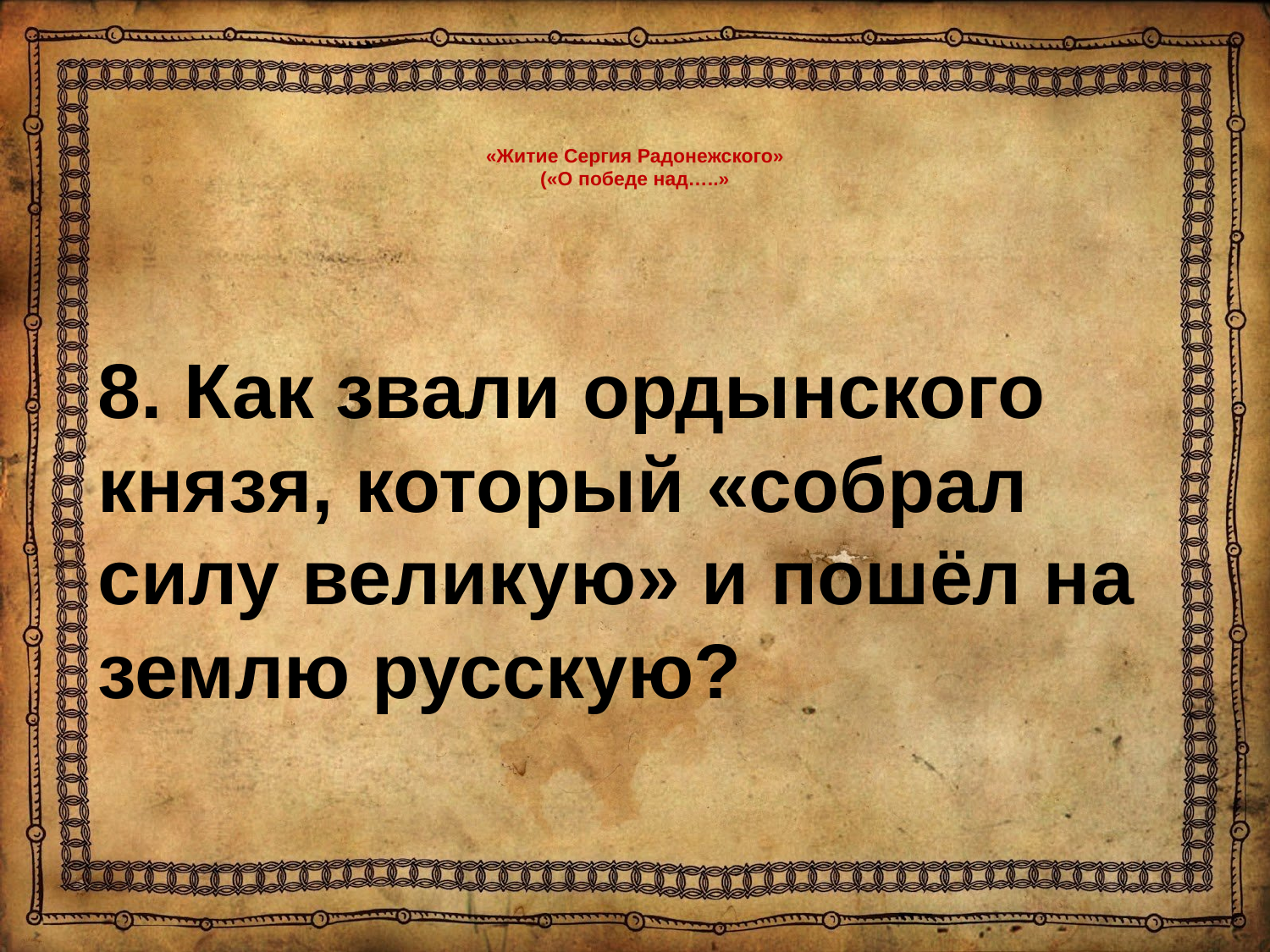

# «Житие Сергия Радонежского» («О победе над…..»

8. Как звали ордынского князя, который «собрал силу великую» и пошёл на землю русскую?